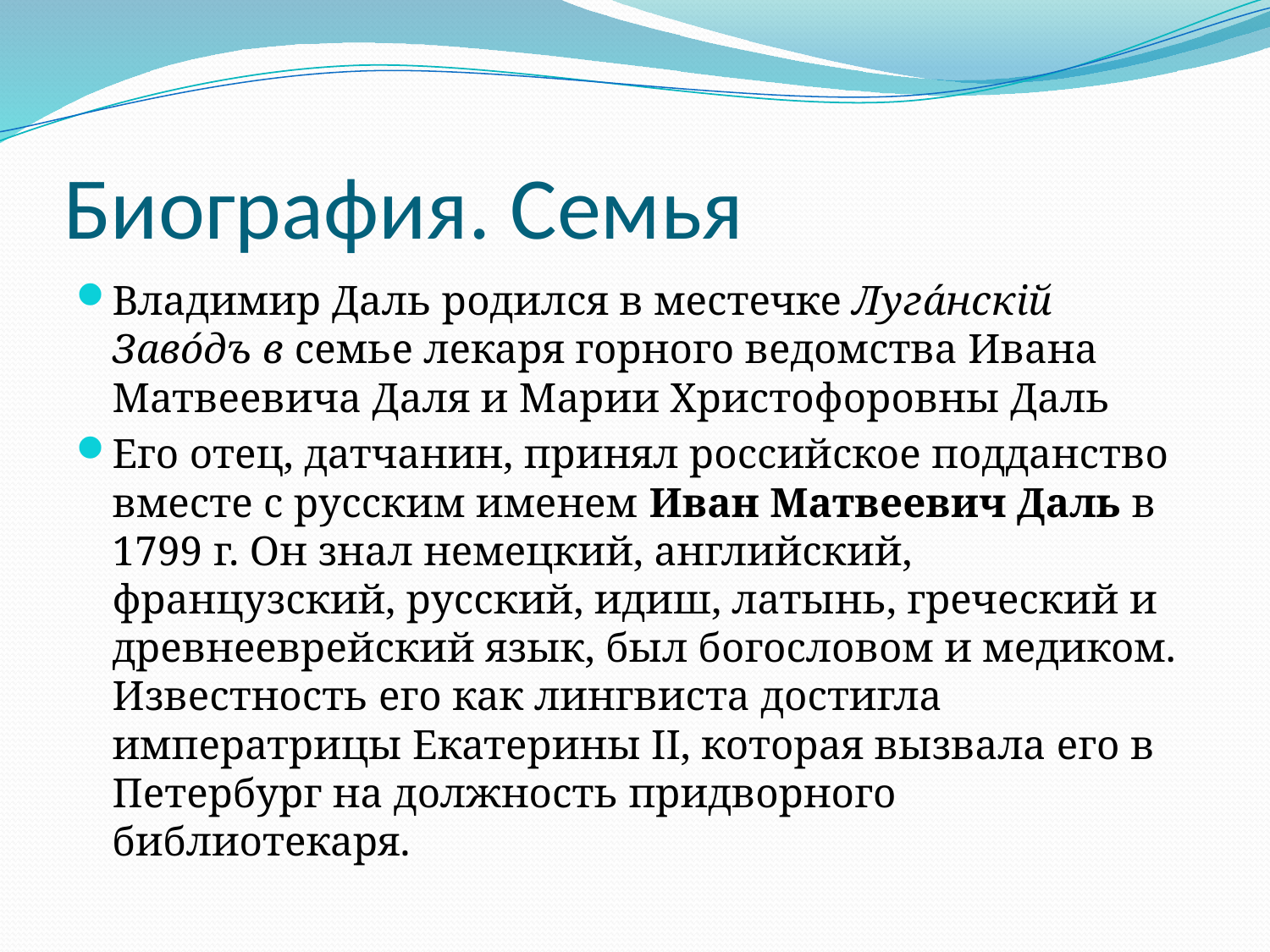

# Биография. Семья
Владимир Даль родился в местечке Луга́нскій Заво́дъ в семье лекаря горного ведомства Ивана Матвеевича Даля и Марии Христофоровны Даль
Его отец, датчанин, принял российское подданство вместе с русским именем Иван Матвеевич Даль в 1799 г. Он знал немецкий, английский, французский, русский, идиш, латынь, греческий и древнееврейский язык, был богословом и медиком. Известность его как лингвиста достигла императрицы Екатерины II, которая вызвала его в Петербург на должность придворного библиотекаря.